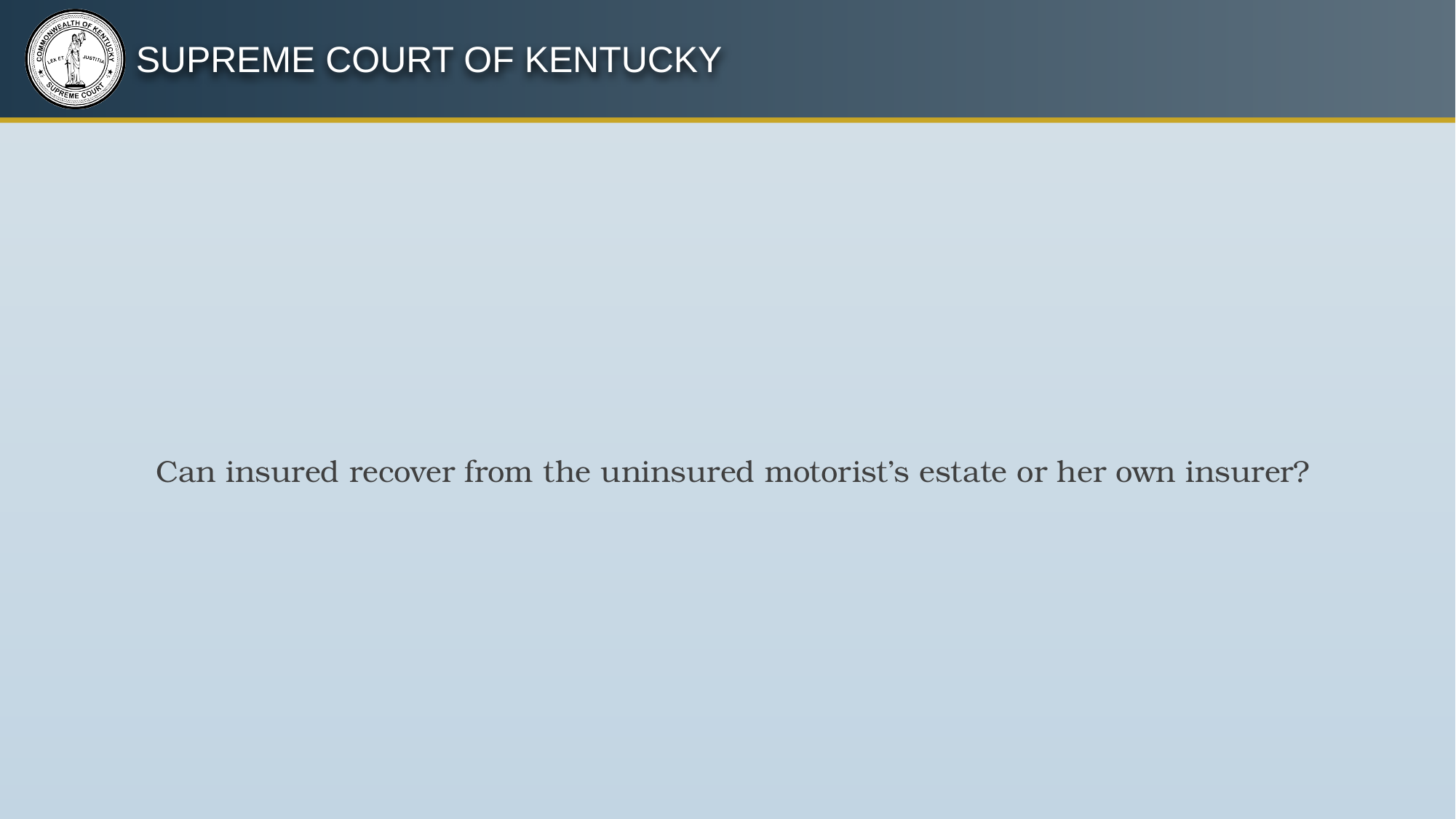

Can insured recover from the uninsured motorist’s estate or her own insurer?